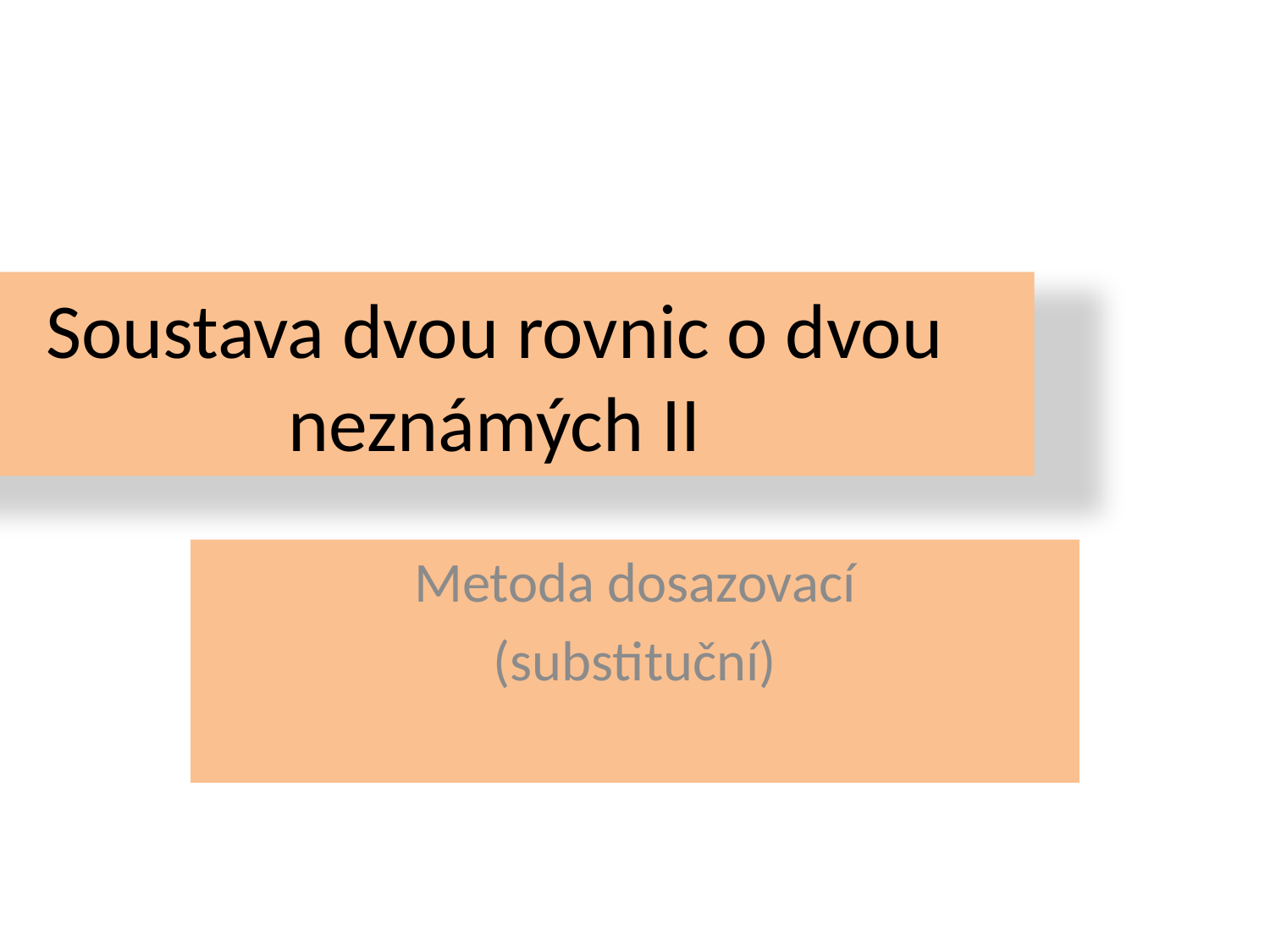

# Soustava dvou rovnic o dvou neznámých II
Metoda dosazovací
(substituční)